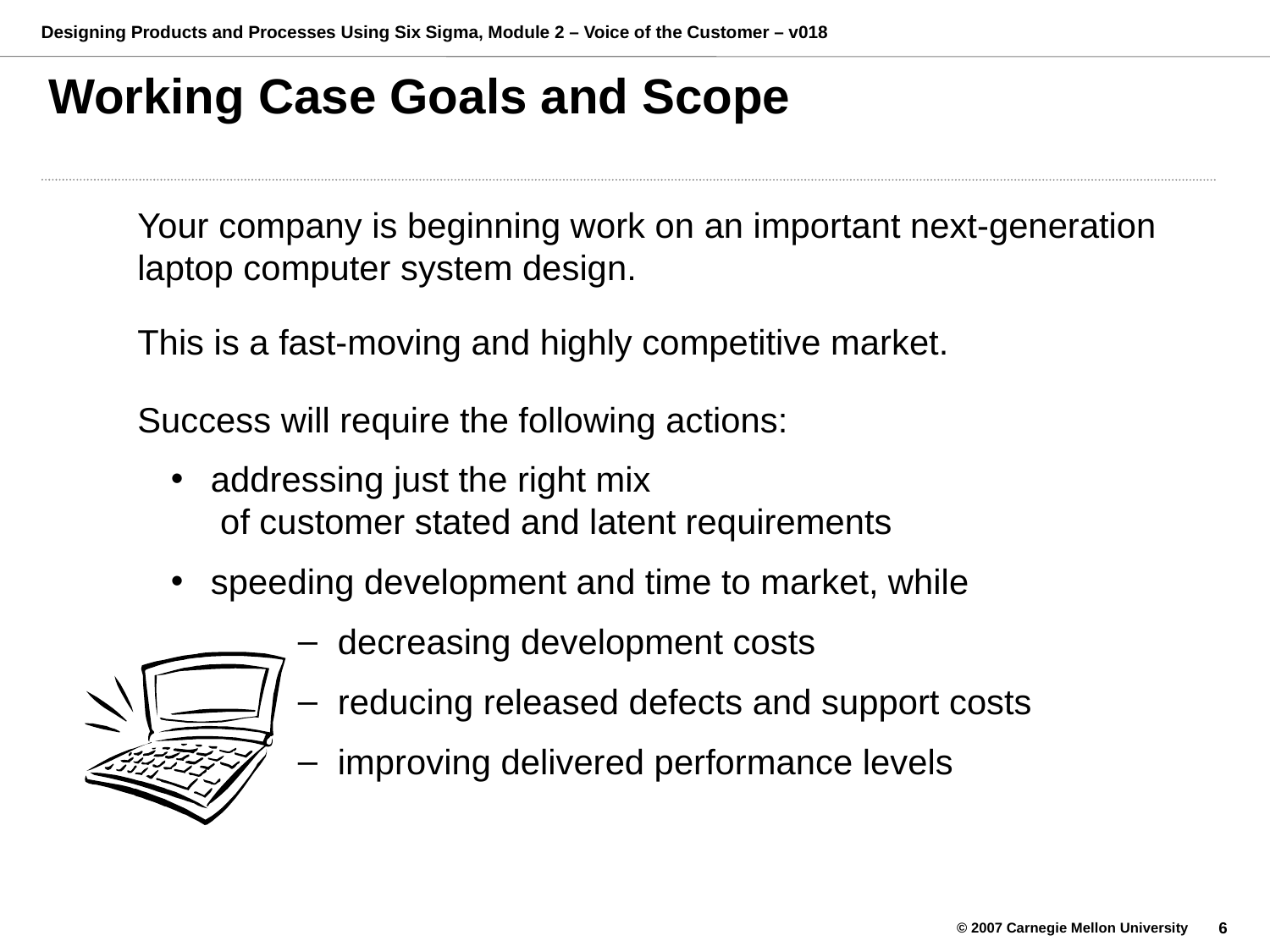

Working Case Goals and Scope
Your company is beginning work on an important next-generation laptop computer system design.
This is a fast-moving and highly competitive market.
Success will require the following actions:
 addressing just the right mix
  of customer stated and latent requirements
 speeding development and time to market, while
 decreasing development costs
 reducing released defects and support costs
 improving delivered performance levels